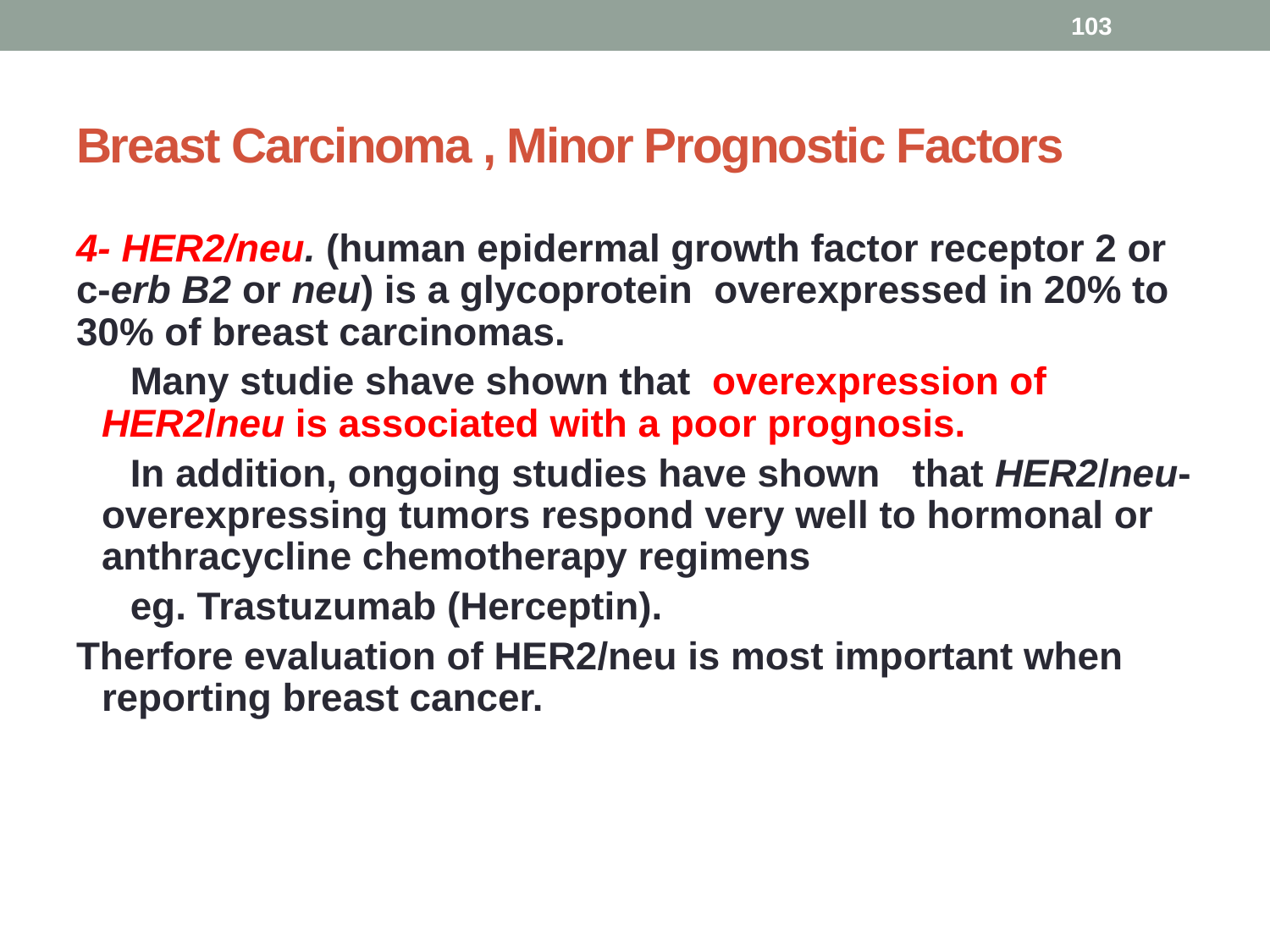

103
# Breast Carcinoma , Minor Prognostic Factors
4- HER2/neu. (human epidermal growth factor receptor 2 or c-erb B2 or neu) is a glycoprotein  overexpressed in 20% to 30% of breast carcinomas.
     Many studie shave shown that  overexpression of HER2/neu is associated with a poor prognosis.
     In addition, ongoing studies have shown   that HER2/neu-overexpressing tumors respond very well to hormonal or anthracycline chemotherapy regimens
     eg. Trastuzumab (Herceptin).
Therfore evaluation of HER2/neu is most important when reporting breast cancer.